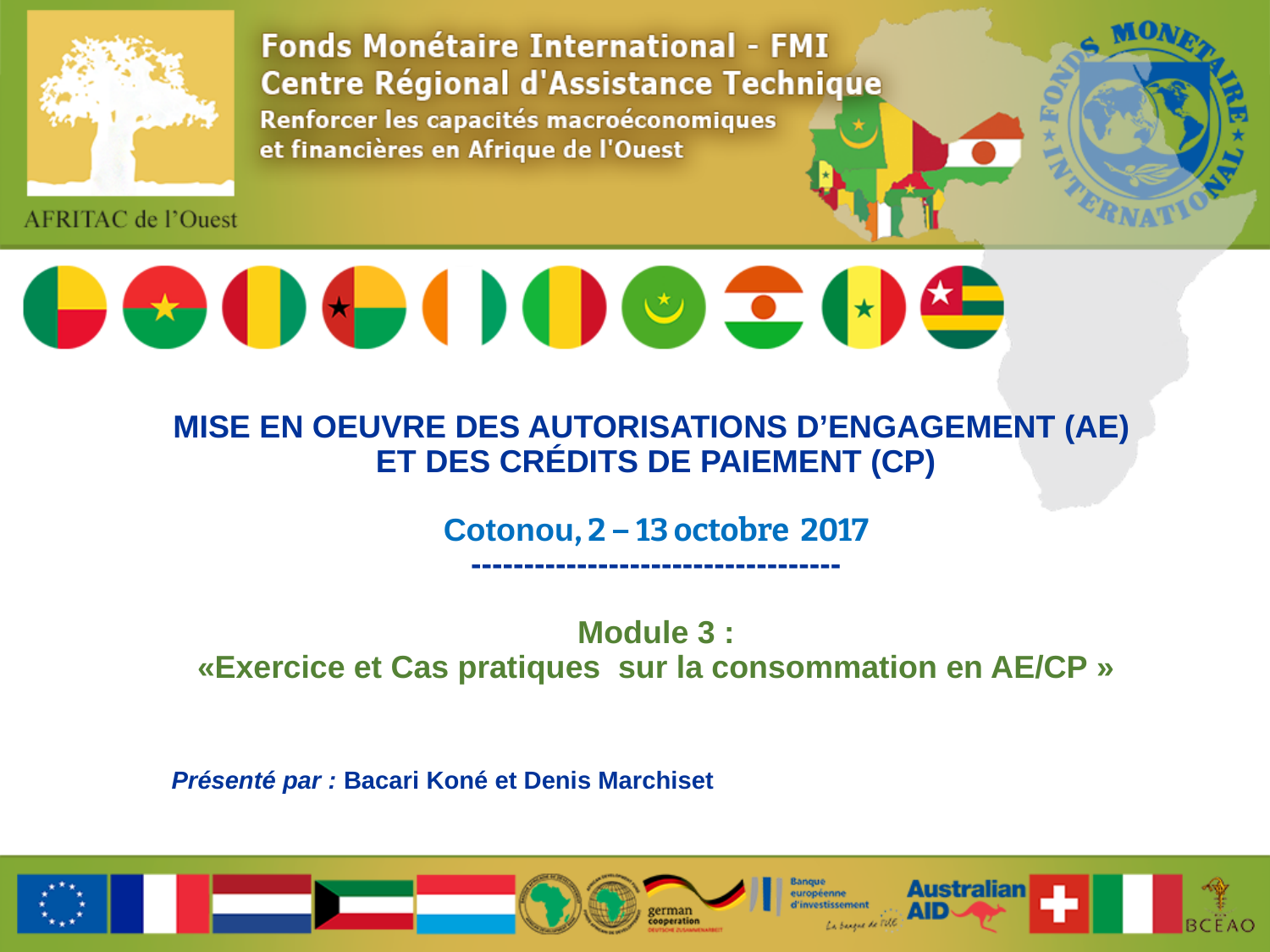

# MISE EN OEUVRE DES AUTORISATIONS D’ENGAGEMENT (AE) ET DES CRÉDITS DE PAIEMENT (CP) Cotonou, 2 – 13 octobre  2017 ----------------------------------- Module 3 : «Exercice et Cas pratiques  sur la consommation en AE/CP »
Présenté par : Bacari Koné et Denis Marchiset